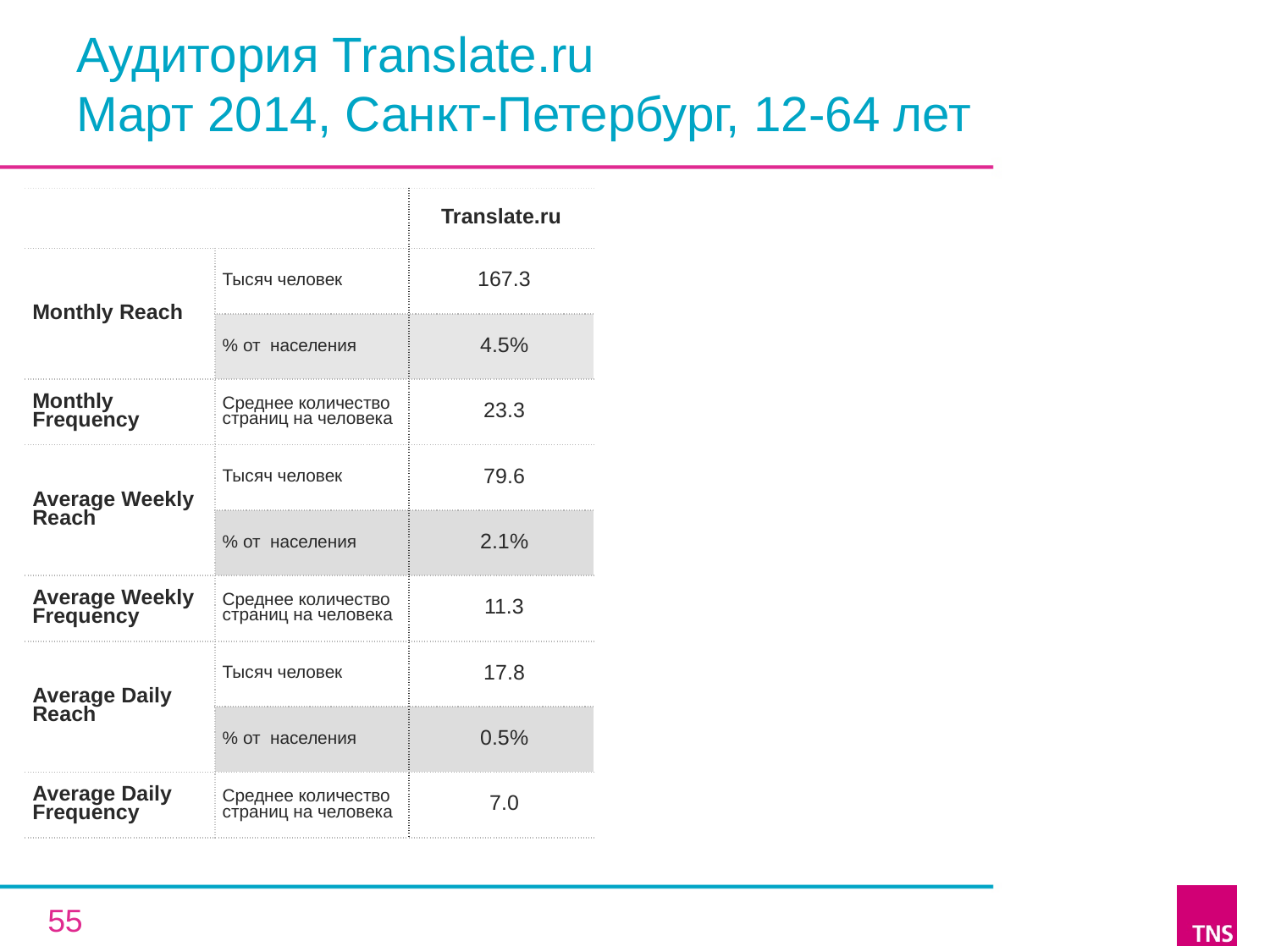

# Аудитория Translate.ru Март 2014, Санкт-Петербург, 12-64 лет
|  |  | Translate.ru |
| --- | --- | --- |
| Monthly Reach | Тысяч человек | 167.3 |
|  | % от населения | 4.5% |
| Monthly Frequency | Среднее количество страниц на человека | 23.3 |
| Average Weekly Reach | Тысяч человек | 79.6 |
|  | % от населения | 2.1% |
| Average Weekly Frequency | Среднее количество страниц на человека | 11.3 |
| Average Daily Reach | Тысяч человек | 17.8 |
|  | % от населения | 0.5% |
| Average Daily Frequency | Среднее количество страниц на человека | 7.0 |

55